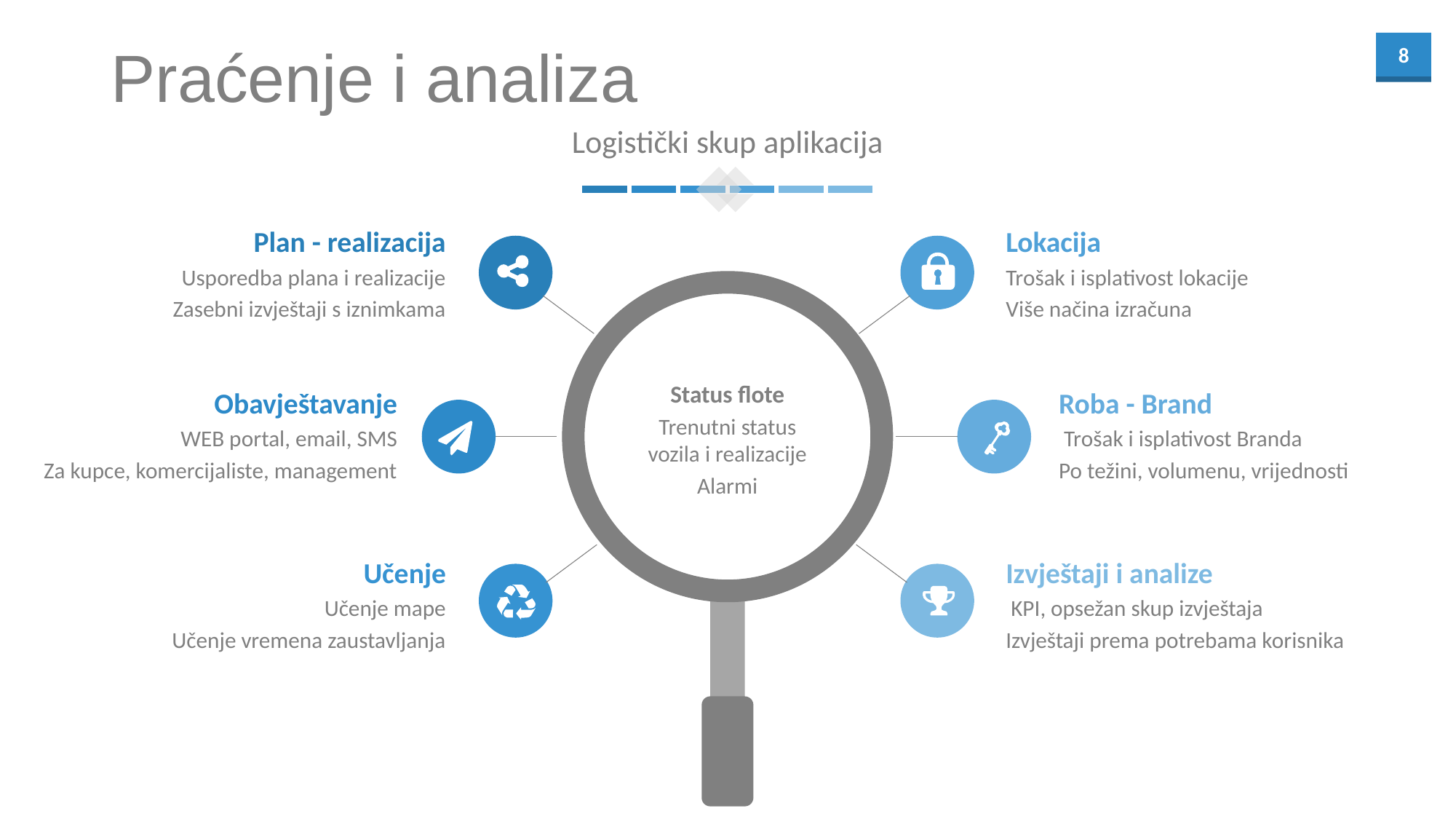

# Praćenje i analiza

Plan - realizacija
Usporedba plana i realizacije
Zasebni izvještaji s iznimkama
Lokacija
Trošak i isplativost lokacije
Više načina izračuna

Status flote
Trenutni status vozila i realizacije
Alarmi
Obavještavanje
 WEB portal, email, SMS
Za kupce, komercijaliste, management
Roba - Brand
 Trošak i isplativost Branda
Po težini, volumenu, vrijednosti

Učenje
Učenje mape
Učenje vremena zaustavljanja
Izvještaji i analize
 KPI, opsežan skup izvještaja
Izvještaji prema potrebama korisnika